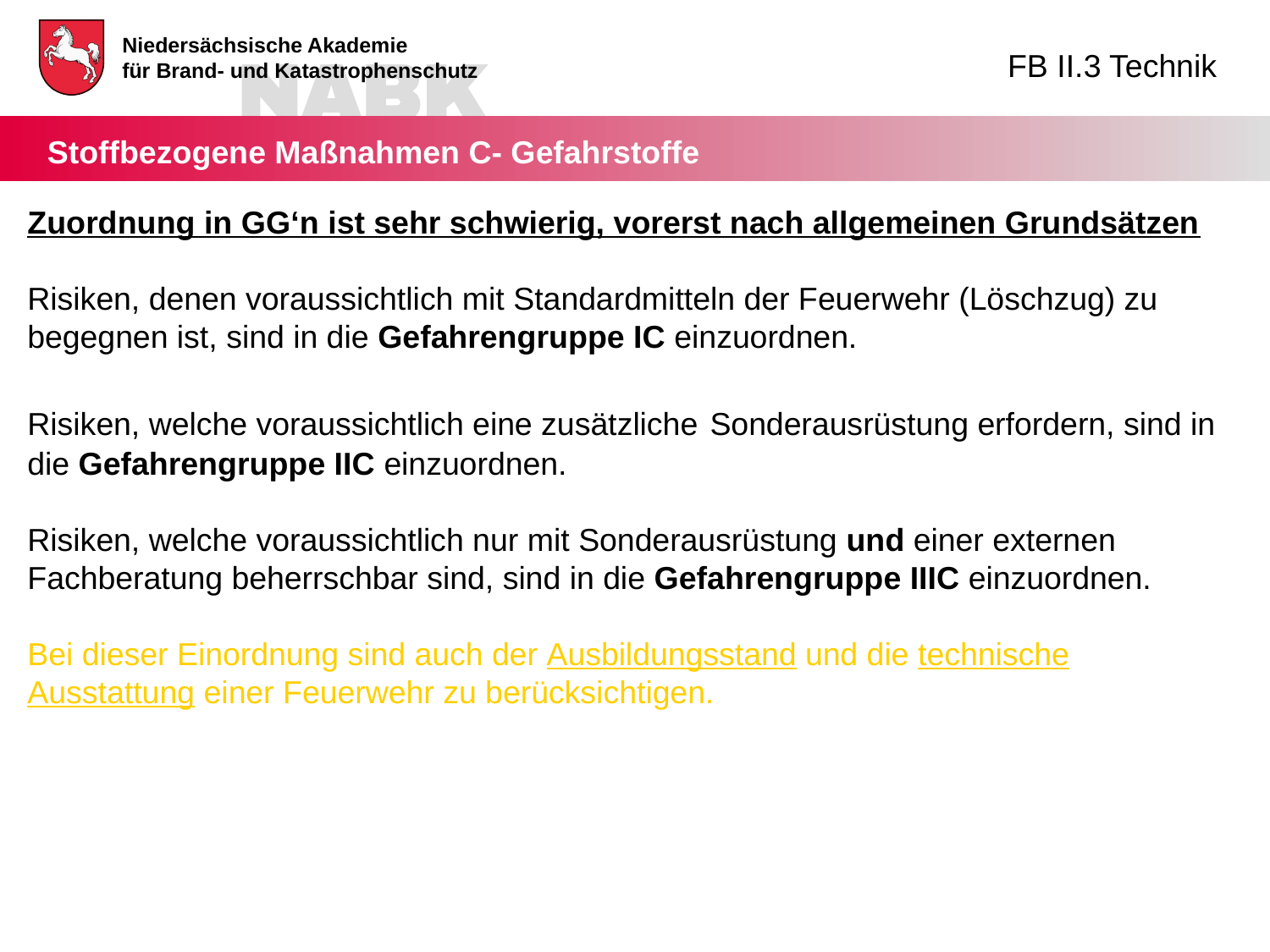

Zuordnung in GG‘n ist sehr schwierig, vorerst nach allgemeinen Grundsätzen

Risiken, denen voraussichtlich mit Standardmitteln der Feuerwehr (Löschzug) zu
begegnen ist, sind in die Gefahrengruppe IC einzuordnen.

Risiken, welche voraussichtlich eine zusätzliche Sonderausrüstung erfordern, sind in
die Gefahrengruppe IIC einzuordnen.

Risiken, welche voraussichtlich nur mit Sonderausrüstung und einer externen
Fachberatung beherrschbar sind, sind in die Gefahrengruppe IIIC einzuordnen.

Bei dieser Einordnung sind auch der Ausbildungsstand und die technische
Ausstattung einer Feuerwehr zu berücksichtigen.